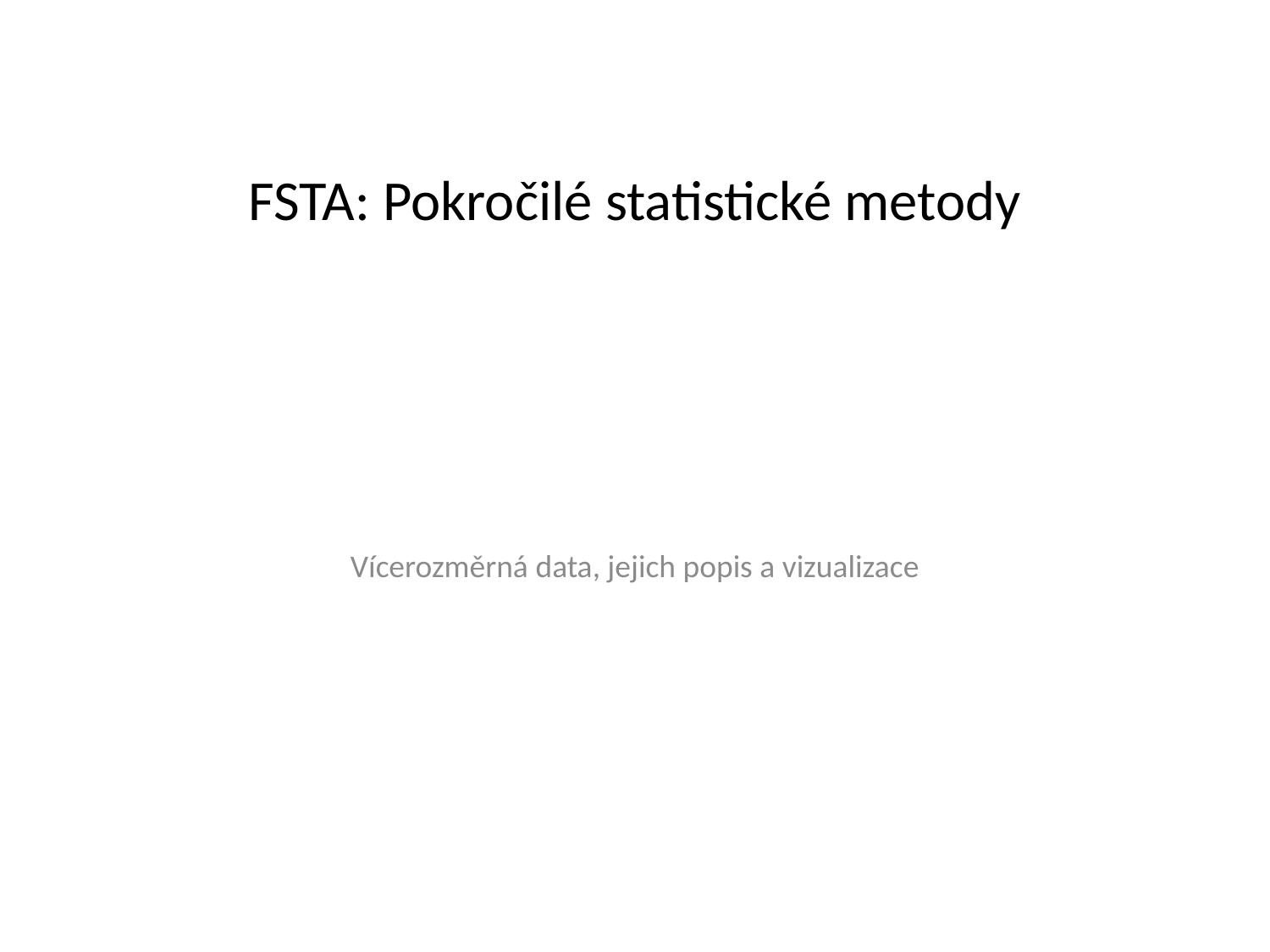

# FSTA: Pokročilé statistické metody
Vícerozměrná data, jejich popis a vizualizace